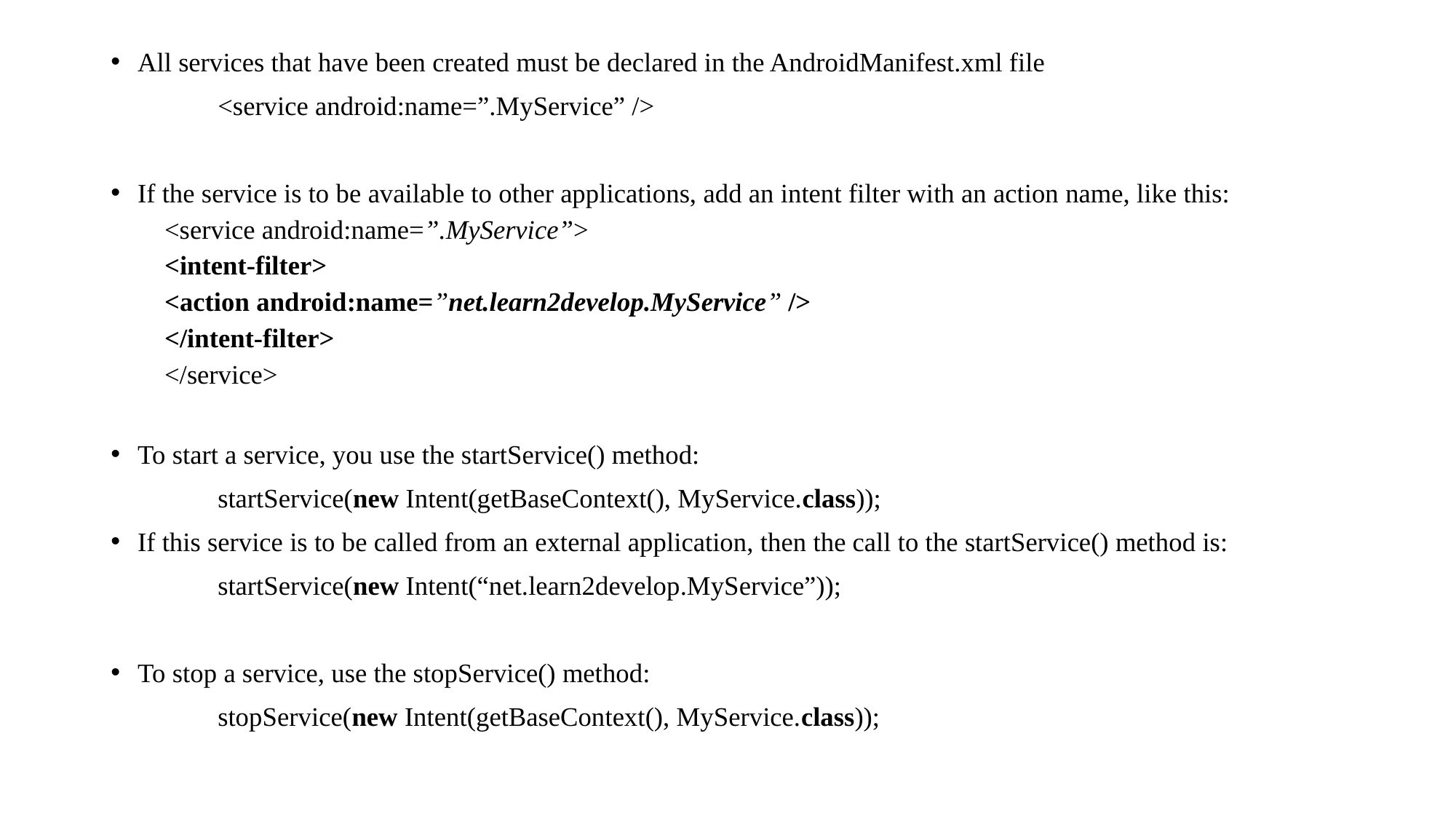

All services that have been created must be declared in the AndroidManifest.xml file
		<service android:name=”.MyService” />

If the service is to be available to other applications, add an intent filter with an action name, like this:
<service android:name=”.MyService”>
<intent-filter>
<action android:name=”net.learn2develop.MyService” />
</intent-filter>
</service>

To start a service, you use the startService() method:
	startService(new Intent(getBaseContext(), MyService.class));
If this service is to be called from an external application, then the call to the startService() method is:
		startService(new Intent(“net.learn2develop.MyService”));

To stop a service, use the stopService() method:
	stopService(new Intent(getBaseContext(), MyService.class));